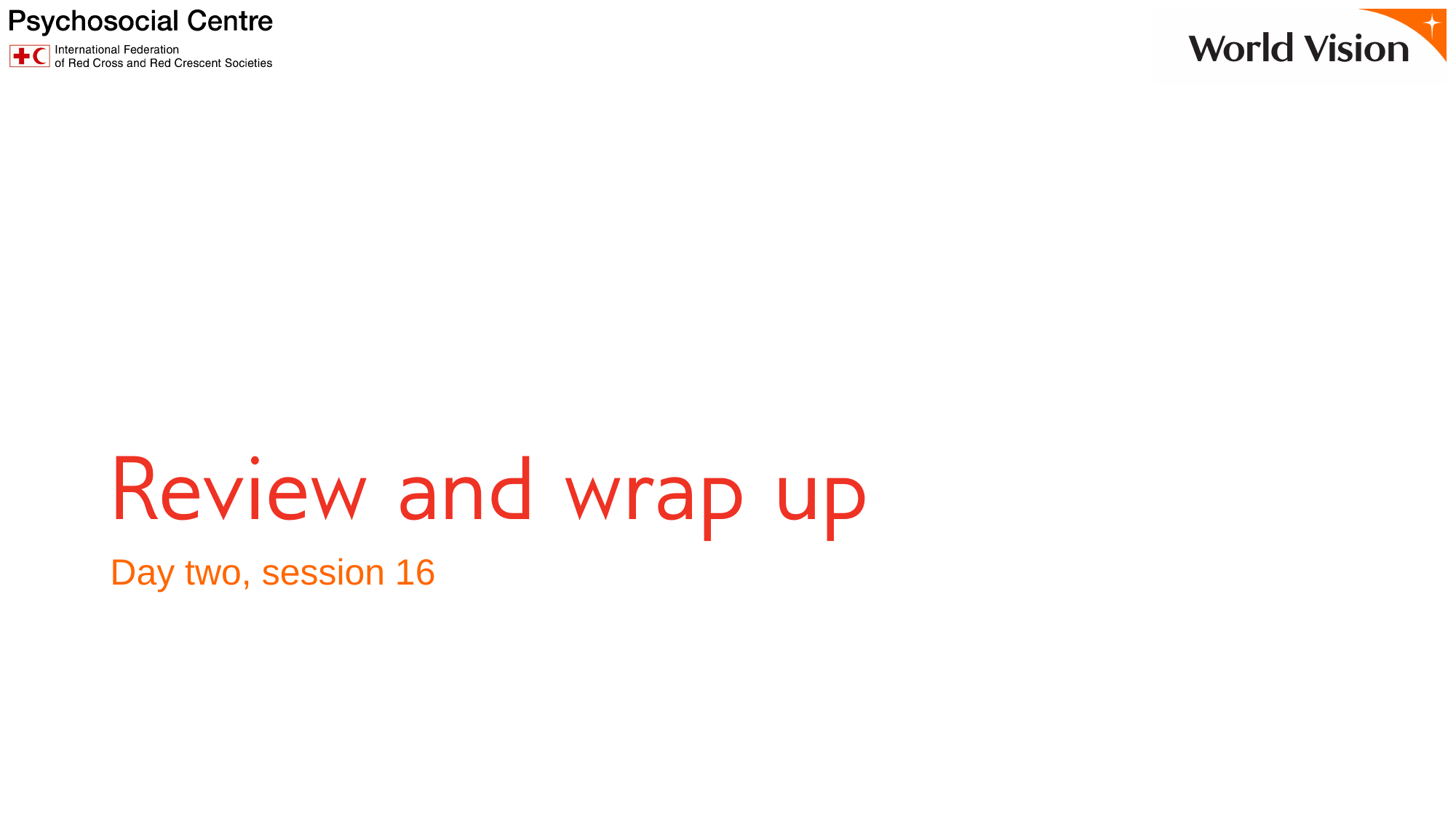

# Review and wrap up
Day two, session 16